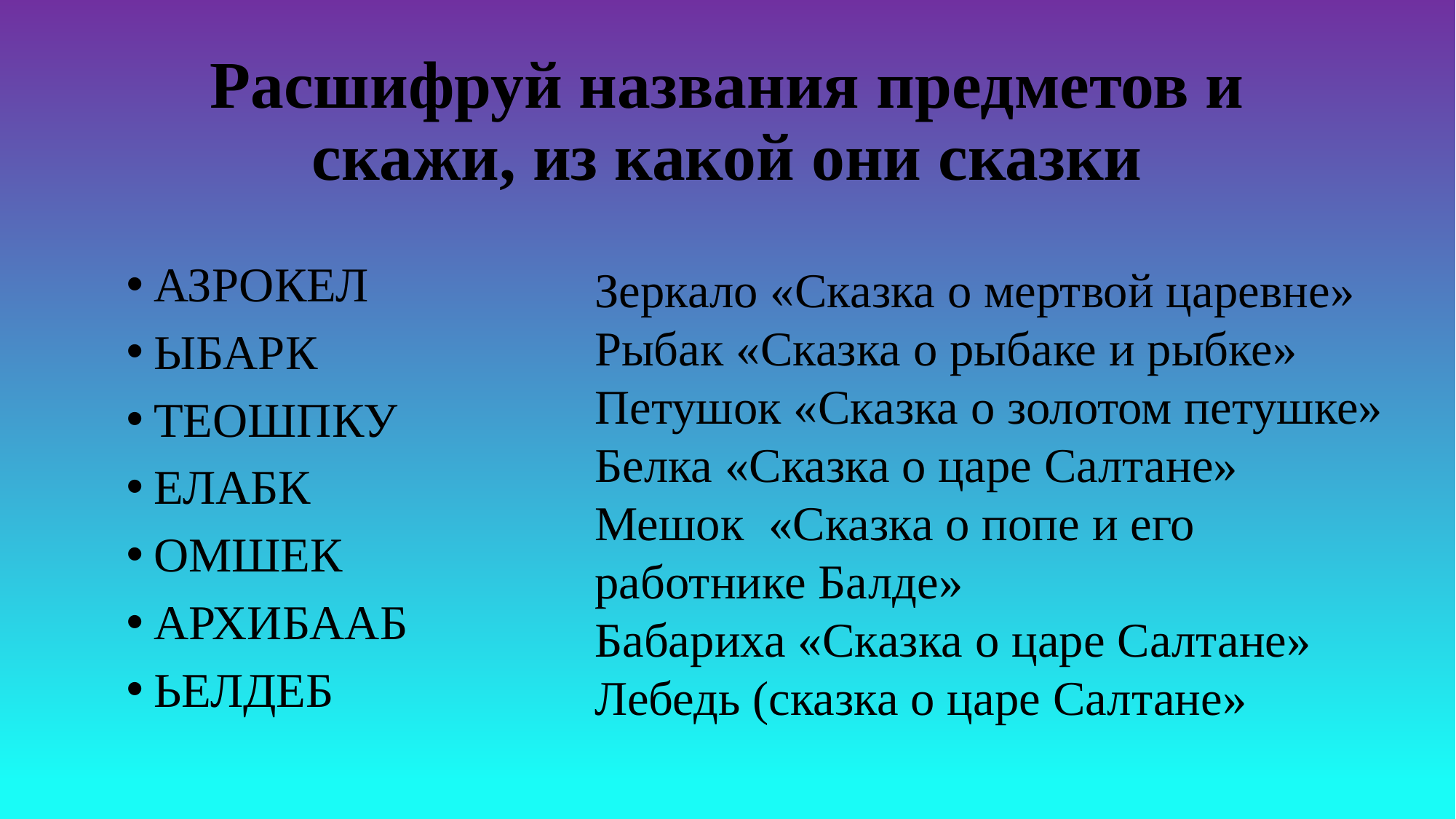

# Расшифруй названия предметов и скажи, из какой они сказки
Зеркало «Сказка о мертвой царевне» Рыбак «Сказка о рыбаке и рыбке»
Петушок «Сказка о золотом петушке»
Белка «Сказка о царе Салтане»
Мешок  «Сказка о попе и его работнике Балде»
Бабариха «Сказка о царе Салтане»
Лебедь (сказка о царе Салтане»
АЗРОКЕЛ
ЫБАРК
ТЕОШПКУ
ЕЛАБК
ОМШЕК
АРХИБААБ
ЬЕЛДЕБ